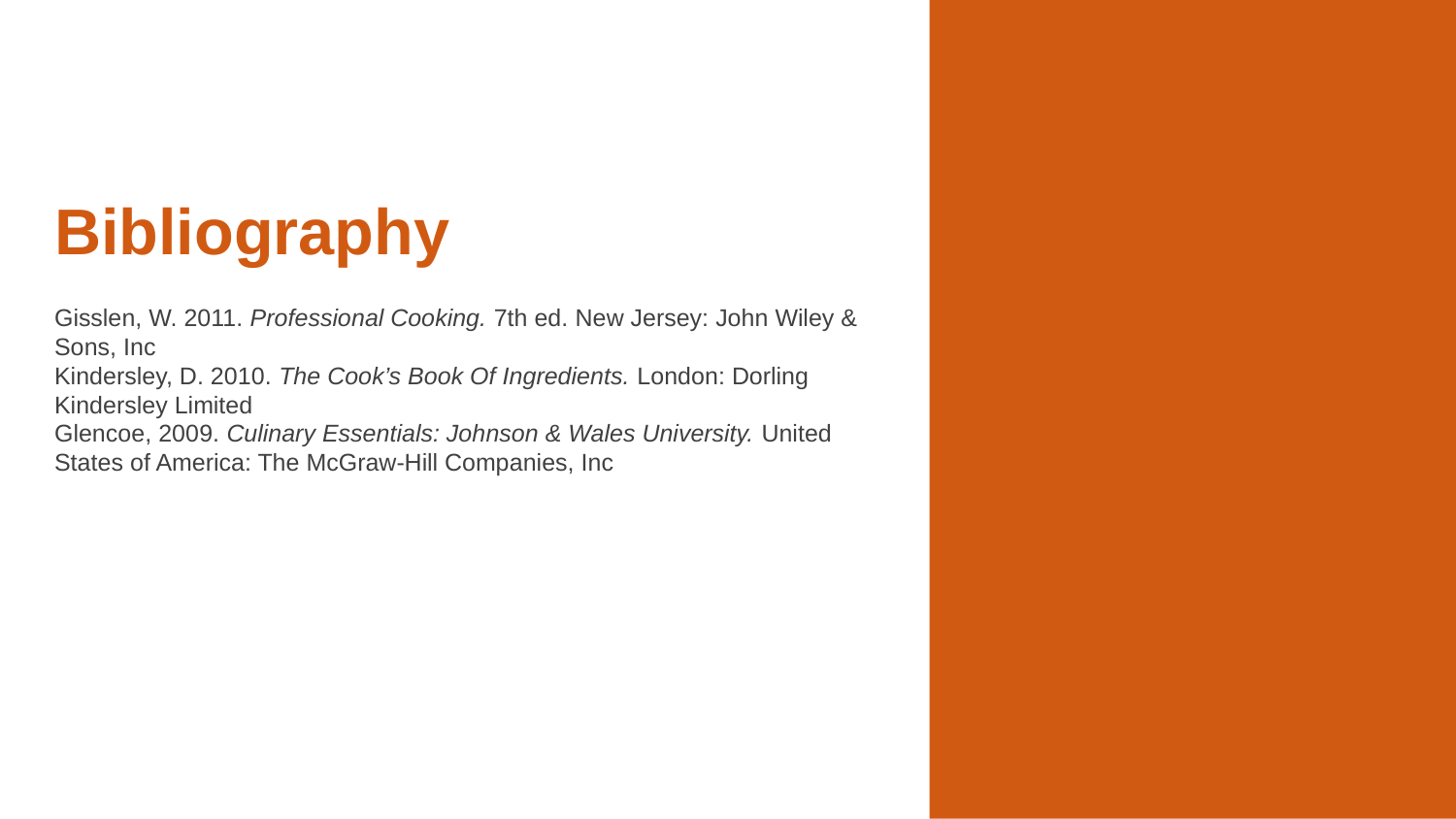

Bibliography
Gisslen, W. 2011. Professional Cooking. 7th ed. New Jersey: John Wiley & Sons, Inc
Kindersley, D. 2010. The Cook’s Book Of Ingredients. London: Dorling Kindersley Limited
Glencoe, 2009. Culinary Essentials: Johnson & Wales University. United States of America: The McGraw-Hill Companies, Inc